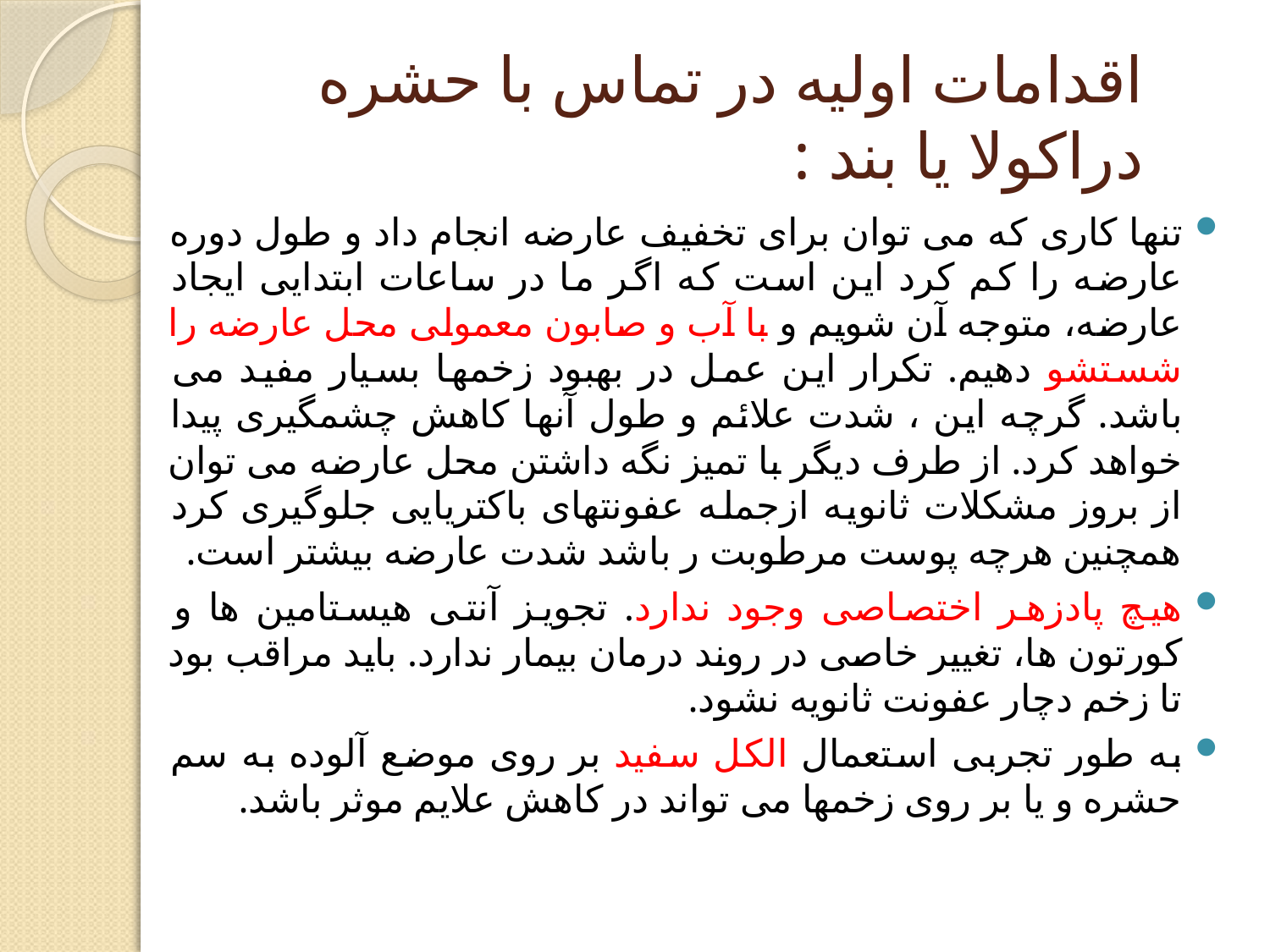

# اقدامات اولیه در تماس با حشره دراکولا یا بند :
تنها کاری که می توان برای تخفیف عارضه انجام داد و طول دوره عارضه را کم کرد این است که اگر ما در ساعات ابتدایی ایجاد عارضه، متوجه آن شویم و با آب و صابون معمولی محل عارضه را شستشو دهیم. تکرار این عمل در بهبود زخمها بسیار مفید می باشد. گرچه این ، شدت علائم و طول آنها کاهش چشمگیری پیدا خواهد کرد. از طرف دیگر با تمیز نگه داشتن محل عارضه می توان از بروز مشکلات ثانویه ازجمله عفونتهای باکتریایی جلوگیری کرد همچنین هرچه پوست مرطوبت ر باشد شدت عارضه بیشتر است.
هیچ پادزهر اختصاصی وجود ندارد. تجویز آنتی هیستامین ها و کورتون ها، تغییر خاصی در روند درمان بیمار ندارد. باید مراقب بود تا زخم دچار عفونت ثانویه نشود.
به طور تجربی استعمال الکل سفید بر روی موضع آلوده به سم حشره و یا بر روی زخمها می تواند در کاهش علایم موثر باشد.